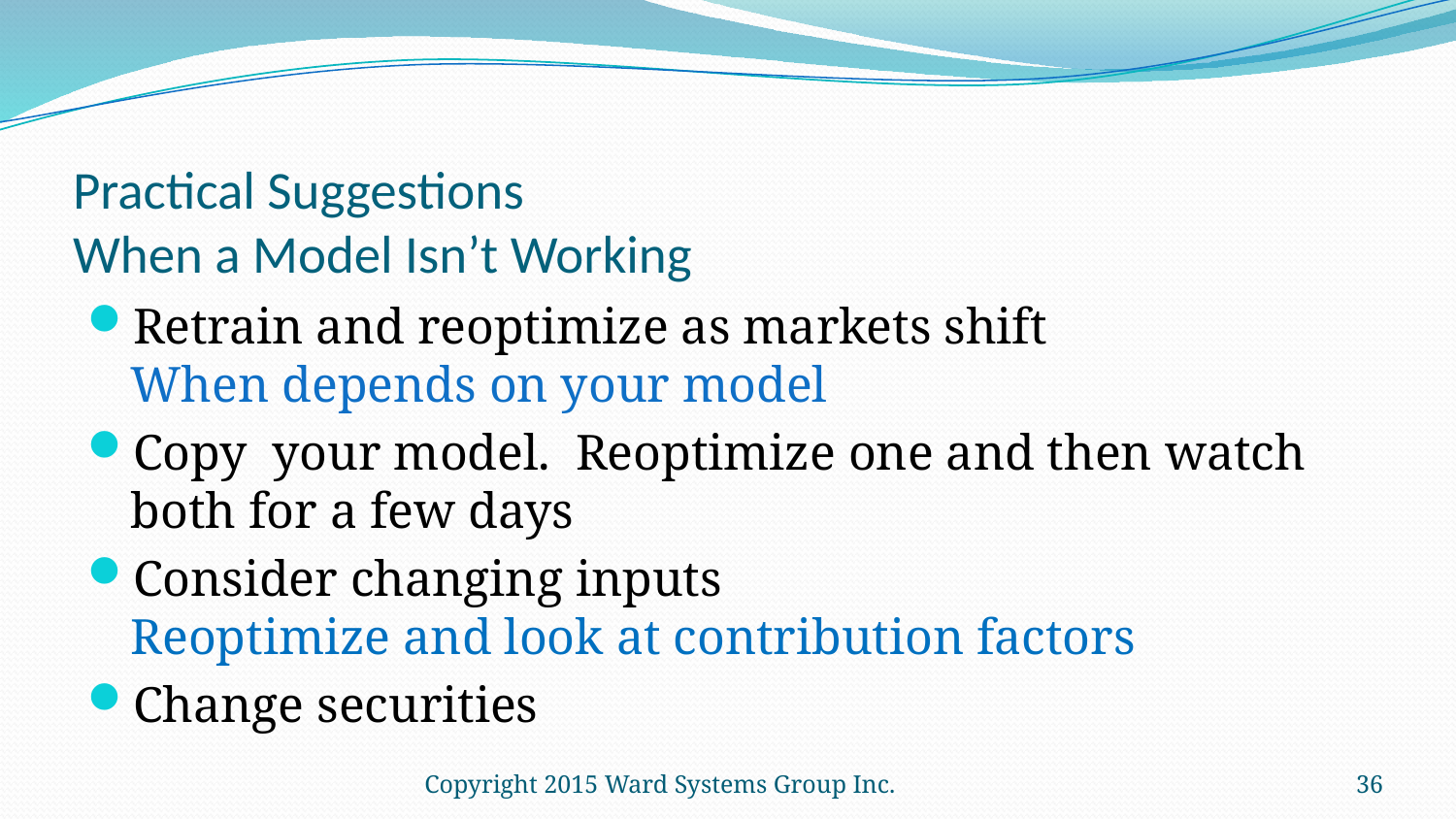

# Practical Suggestions When a Model Isn’t Working
Retrain and reoptimize as markets shift
When depends on your model
Copy  your model.  Reoptimize one and then watch both for a few days
Consider changing inputs
Reoptimize and look at contribution factors
Change securities
Copyright 2015 Ward Systems Group Inc.
36